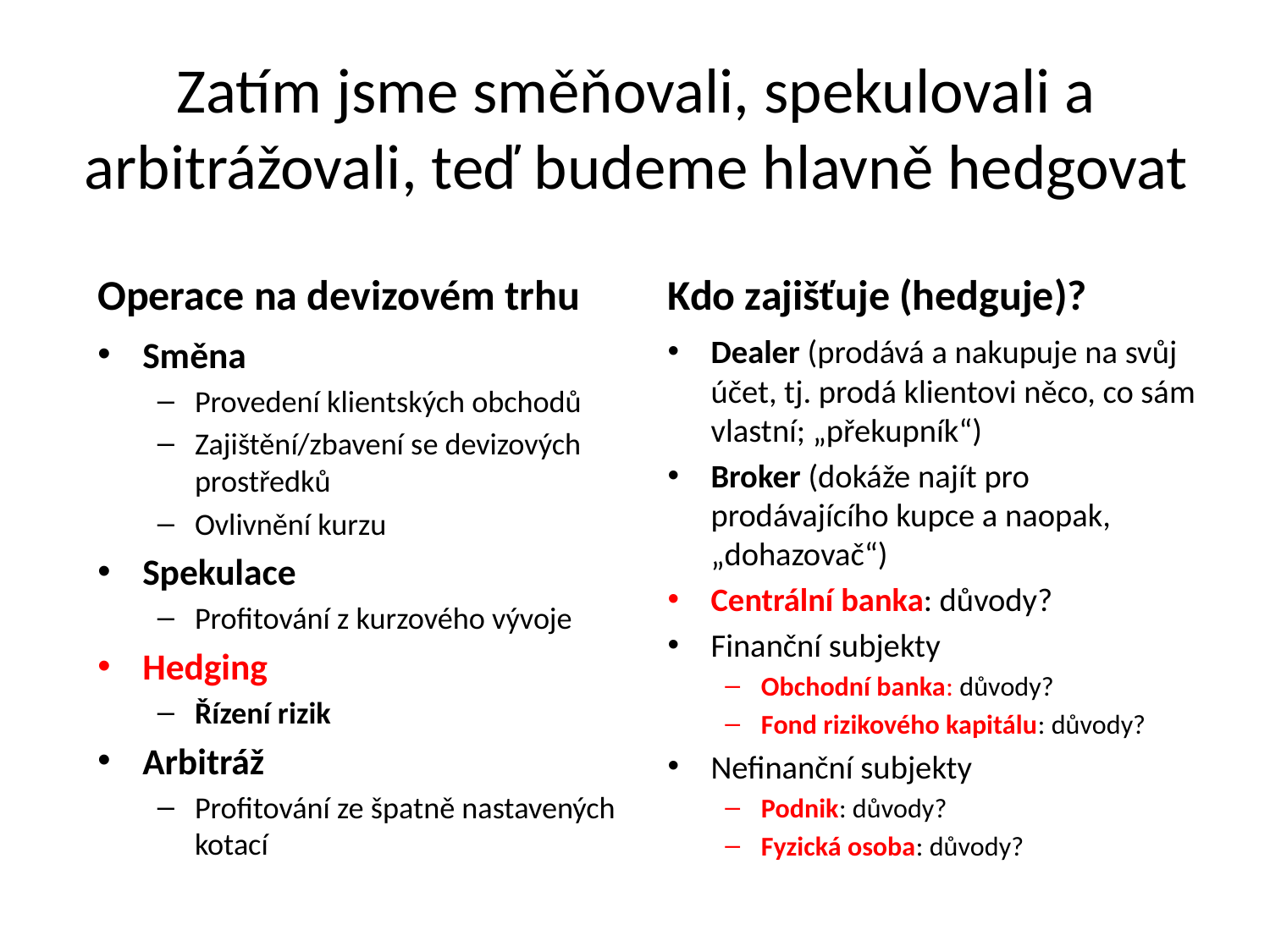

# Zatím jsme směňovali, spekulovali a arbitrážovali, teď budeme hlavně hedgovat
Operace na devizovém trhu
Kdo zajišťuje (hedguje)?
Směna
Provedení klientských obchodů
Zajištění/zbavení se devizových prostředků
Ovlivnění kurzu
Spekulace
Profitování z kurzového vývoje
Hedging
Řízení rizik
Arbitráž
Profitování ze špatně nastavených kotací

Dealer (prodává a nakupuje na svůj účet, tj. prodá klientovi něco, co sám vlastní; „překupník“)
Broker (dokáže najít pro prodávajícího kupce a naopak, „dohazovač“)
Centrální banka: důvody?
Finanční subjekty
Obchodní banka: důvody?
Fond rizikového kapitálu: důvody?
Nefinanční subjekty
Podnik: důvody?
Fyzická osoba: důvody?